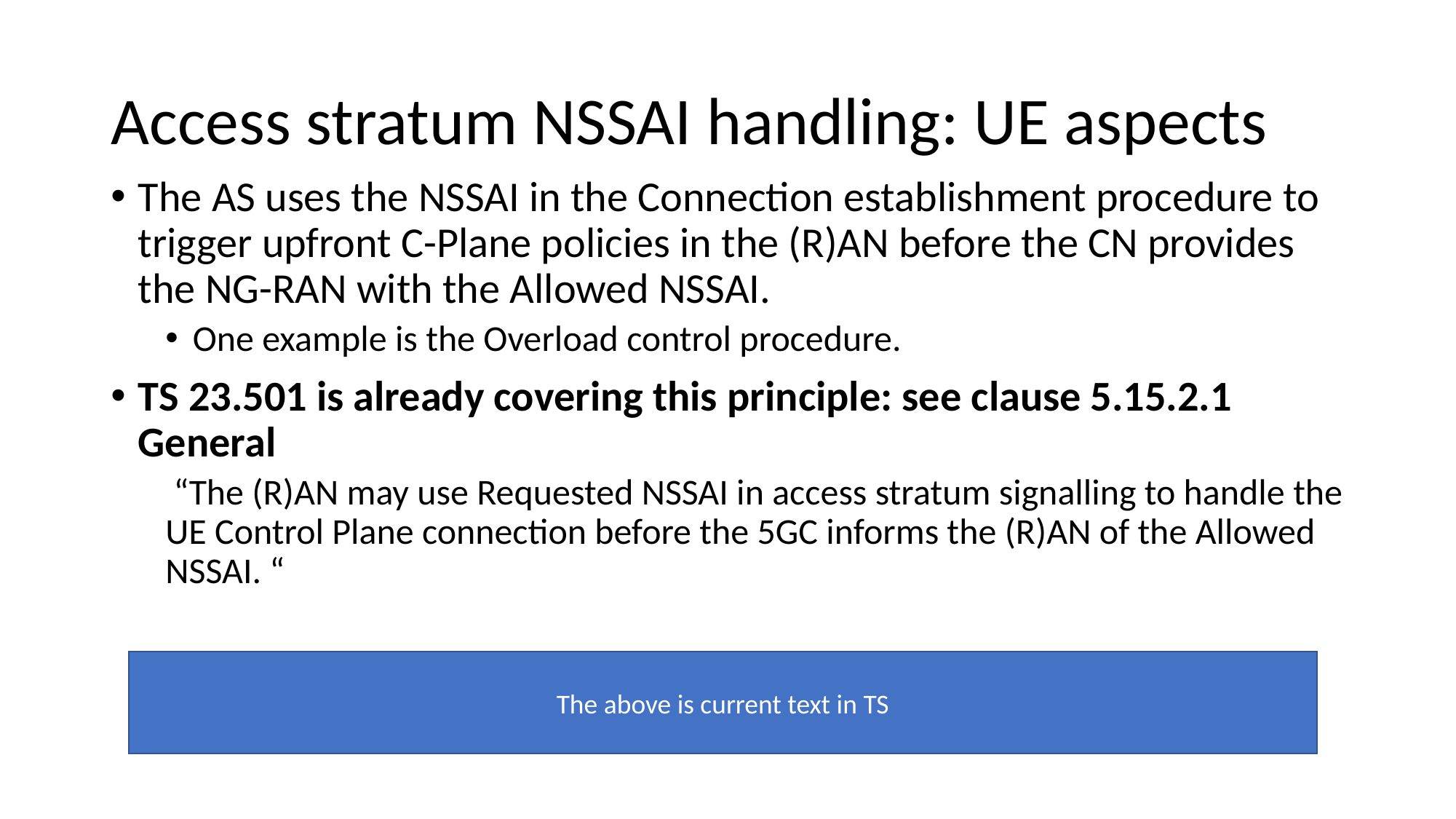

# Access stratum NSSAI handling: UE aspects
The AS uses the NSSAI in the Connection establishment procedure to trigger upfront C-Plane policies in the (R)AN before the CN provides the NG-RAN with the Allowed NSSAI.
One example is the Overload control procedure.
TS 23.501 is already covering this principle: see clause 5.15.2.1	General
 “The (R)AN may use Requested NSSAI in access stratum signalling to handle the UE Control Plane connection before the 5GC informs the (R)AN of the Allowed NSSAI. “

The above is current text in TS